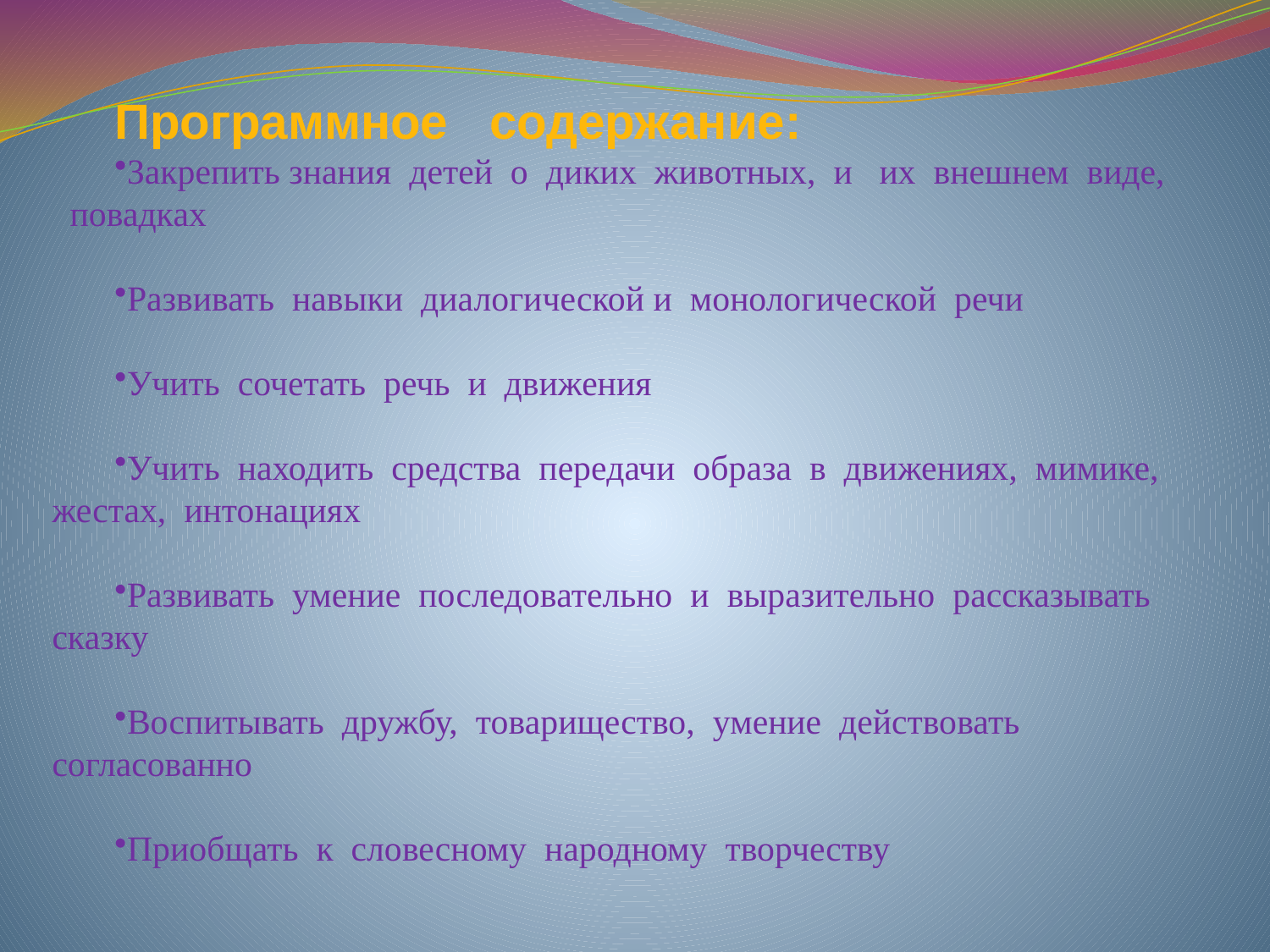

Программное   содержание:
Закрепить знания  детей  о  диких  животных,  и   их  внешнем  виде,        повадках

Развивать  навыки  диалогической и  монологической  речи

Учить  сочетать  речь  и  движения

Учить  находить  средства  передачи  образа  в  движениях,  мимике,  жестах,  интонациях

Развивать  умение  последовательно  и  выразительно  рассказывать  сказку

Воспитывать  дружбу,  товарищество,  умение  действовать  согласованно

Приобщать  к  словесному  народному  творчеству